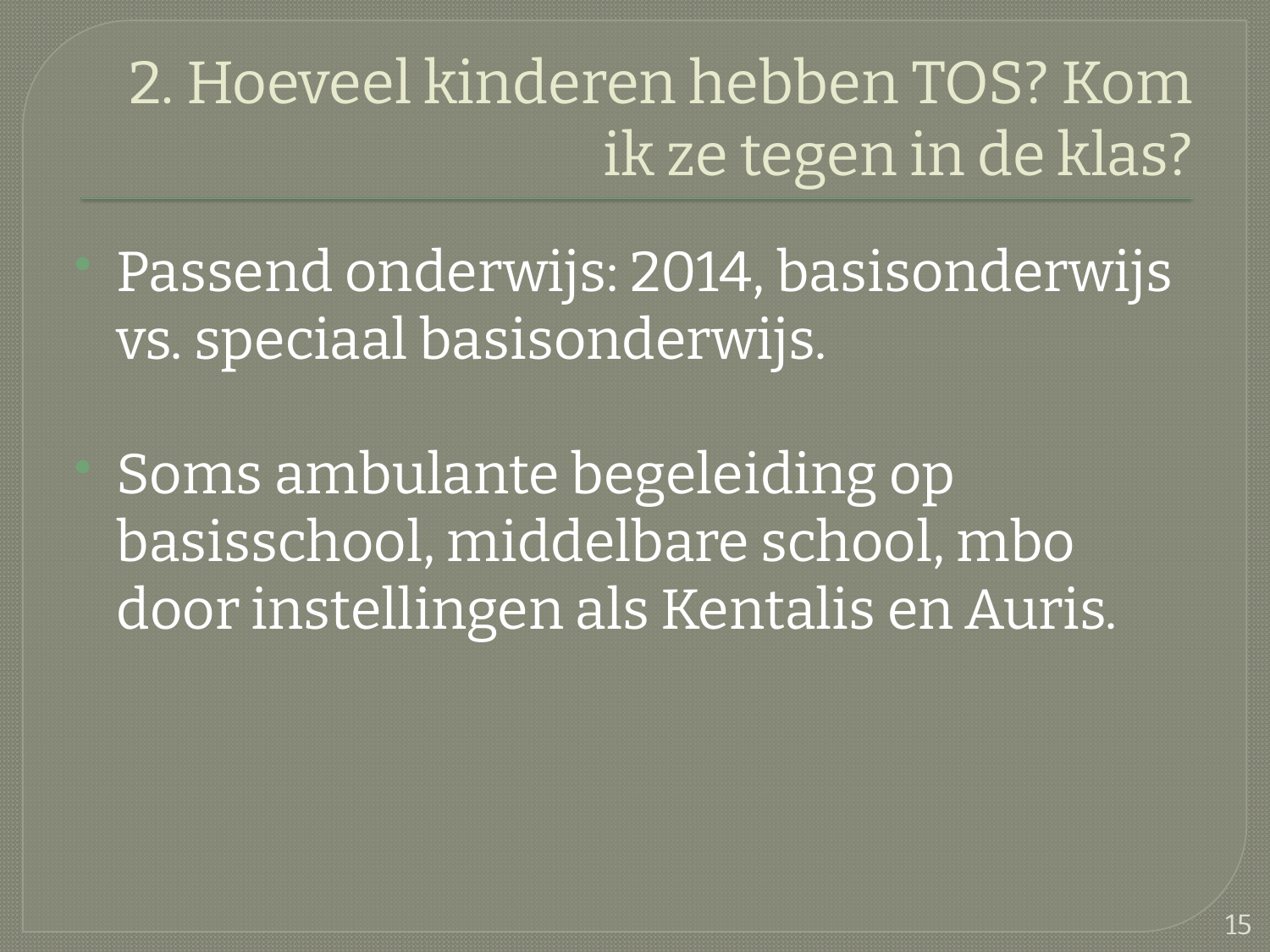

# 2. Hoeveel kinderen hebben TOS? Kom ik ze tegen in de klas?
Passend onderwijs: 2014, basisonderwijs vs. speciaal basisonderwijs.

Soms ambulante begeleiding op basisschool, middelbare school, mbo door instellingen als Kentalis en Auris.

15